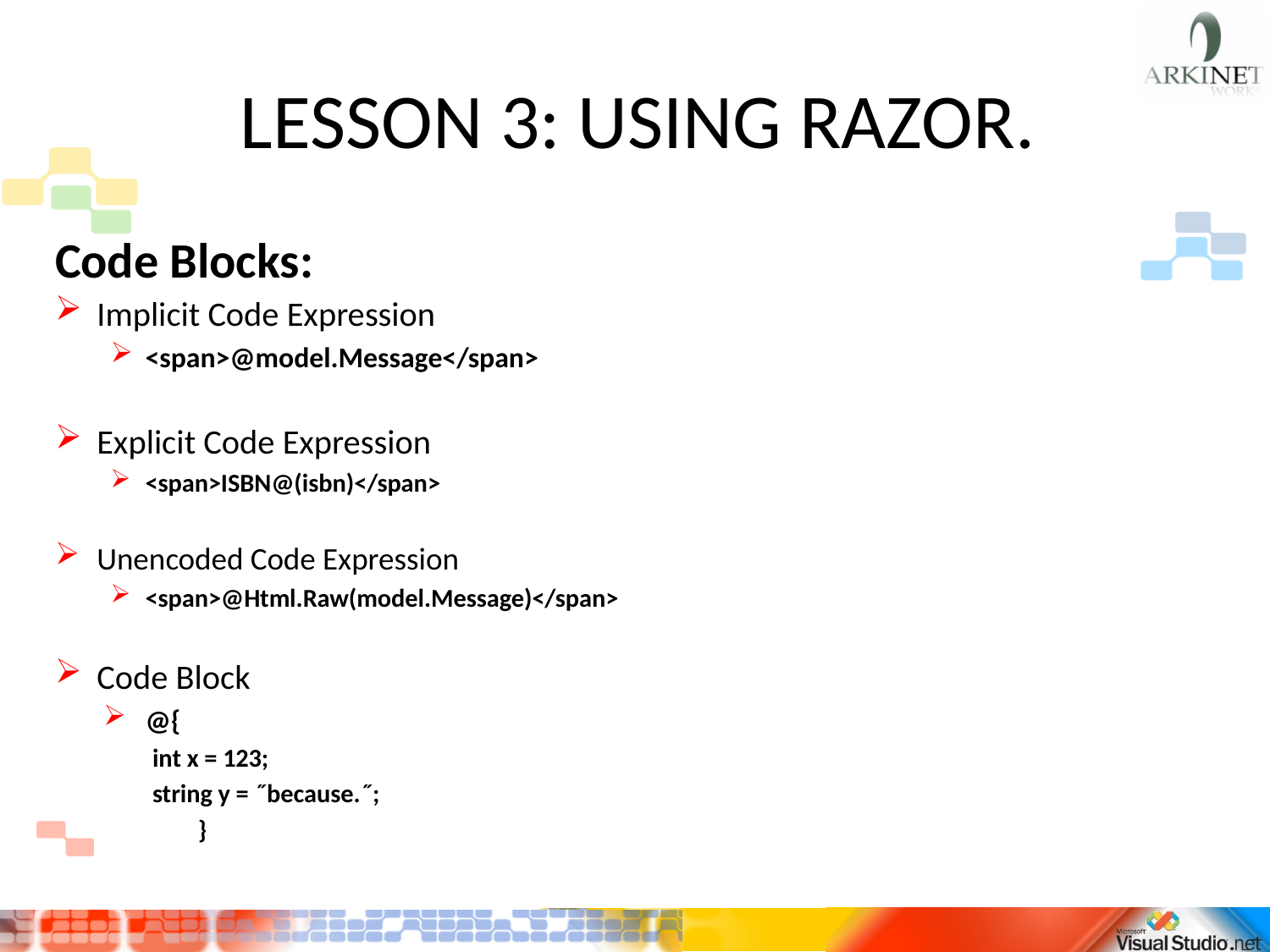

# LESSON 3: USING RAZOR.
Code Blocks:
Implicit Code Expression
<span>@model.Message</span>

Explicit Code Expression
<span>ISBN@(isbn)</span>

Unencoded Code Expression
<span>@Html.Raw(model.Message)</span>

Code Block
@{
		int x = 123;
		string y = ˝because.˝;
	        }